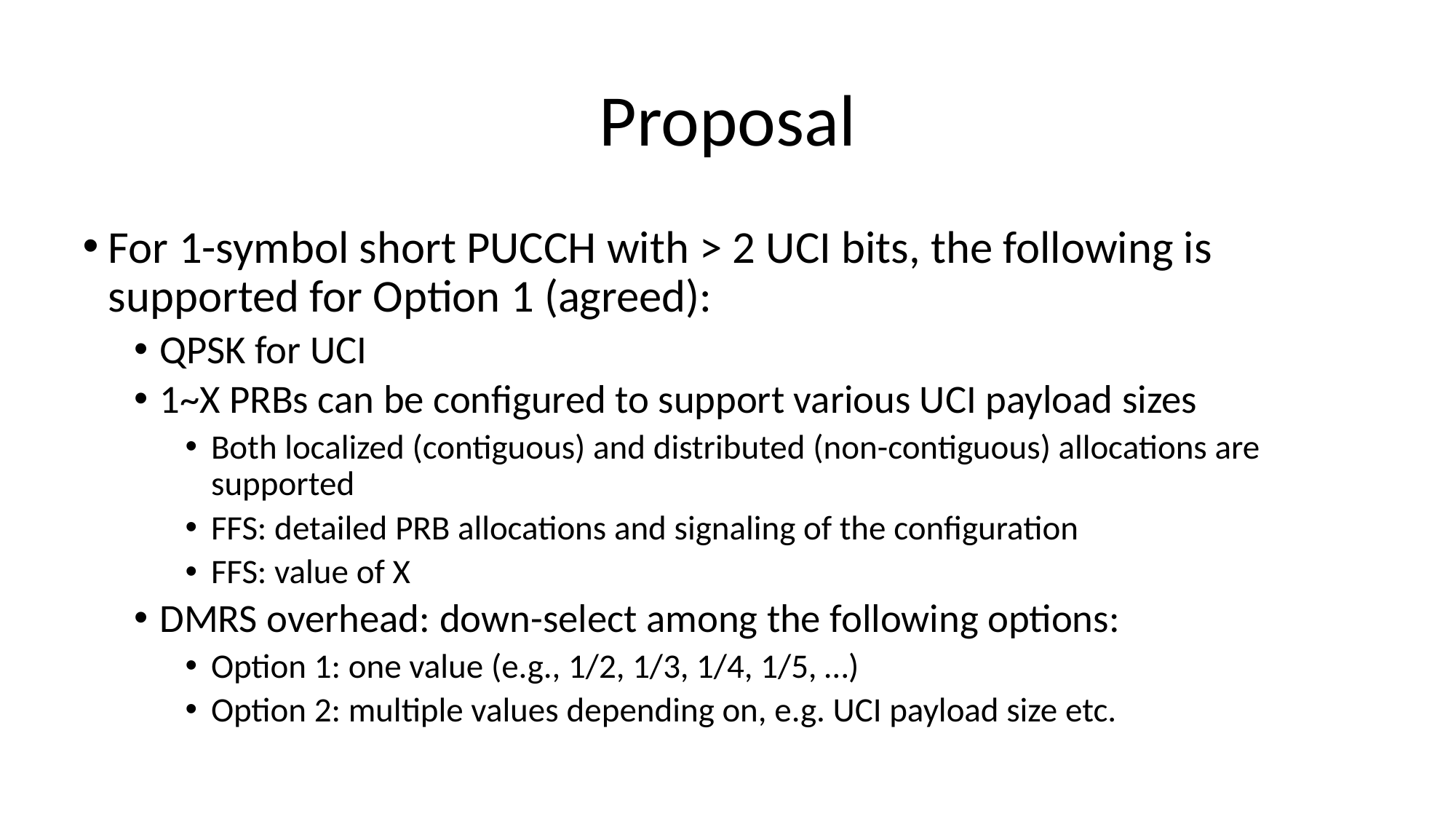

# Proposal
For 1-symbol short PUCCH with > 2 UCI bits, the following is supported for Option 1 (agreed):
QPSK for UCI
1~X PRBs can be configured to support various UCI payload sizes
Both localized (contiguous) and distributed (non-contiguous) allocations are supported
FFS: detailed PRB allocations and signaling of the configuration
FFS: value of X
DMRS overhead: down-select among the following options:
Option 1: one value (e.g., 1/2, 1/3, 1/4, 1/5, …)
Option 2: multiple values depending on, e.g. UCI payload size etc.